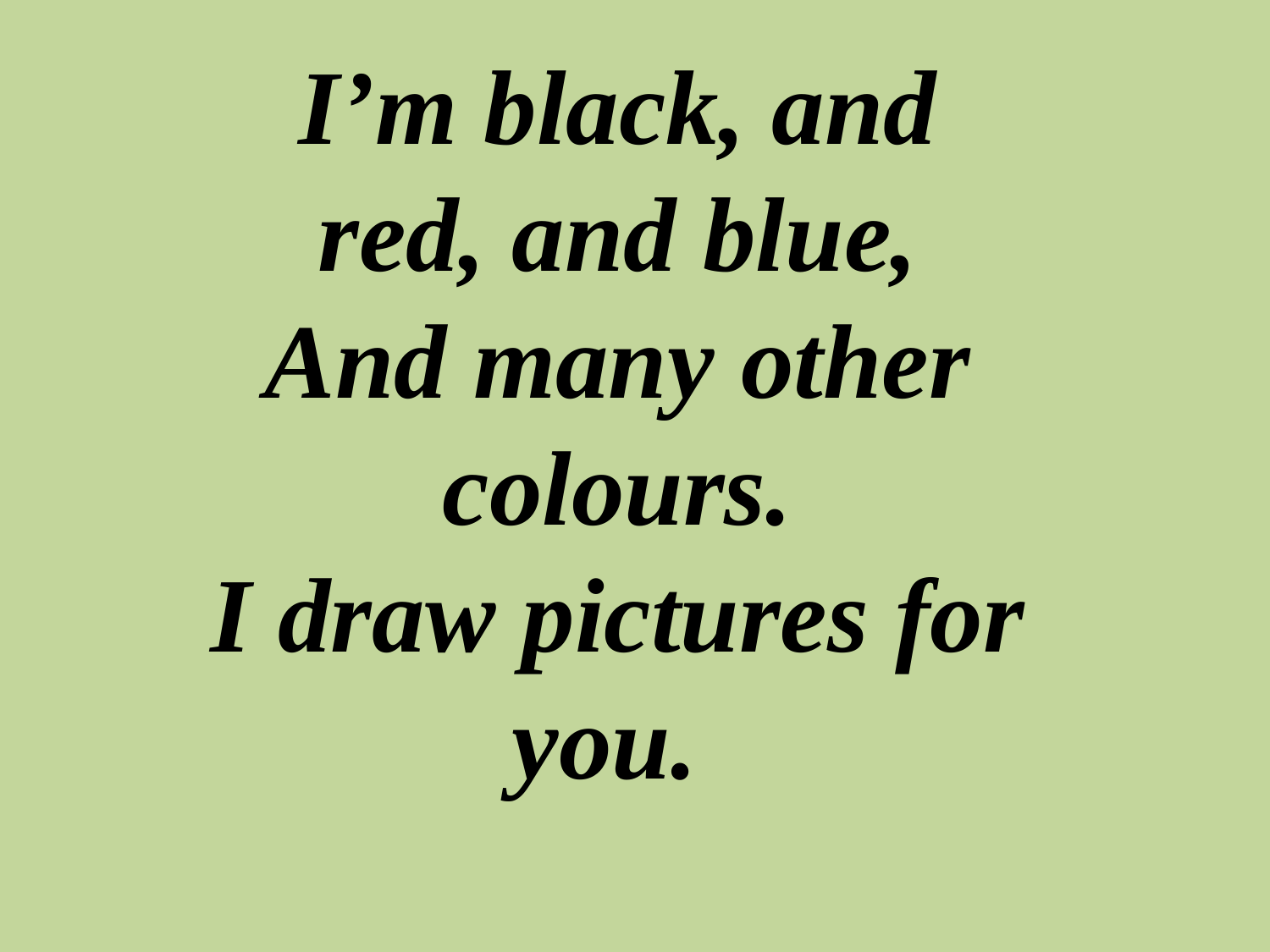

#
I’m black, and red, and blue,
And many other colours.
I draw pictures for you.